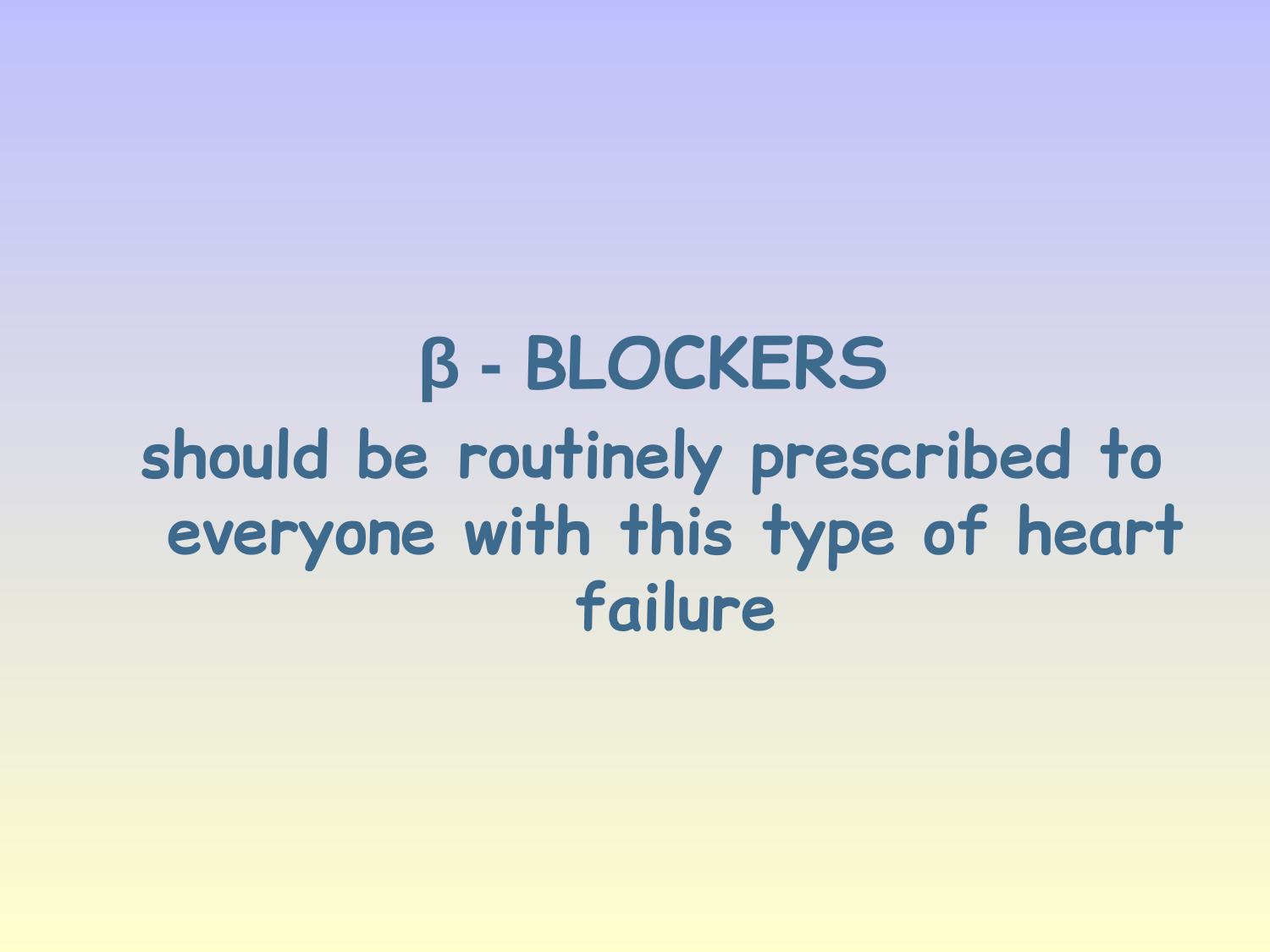

β - BLOCKERS
should be routinely prescribed to everyone with this type of heart failure

#